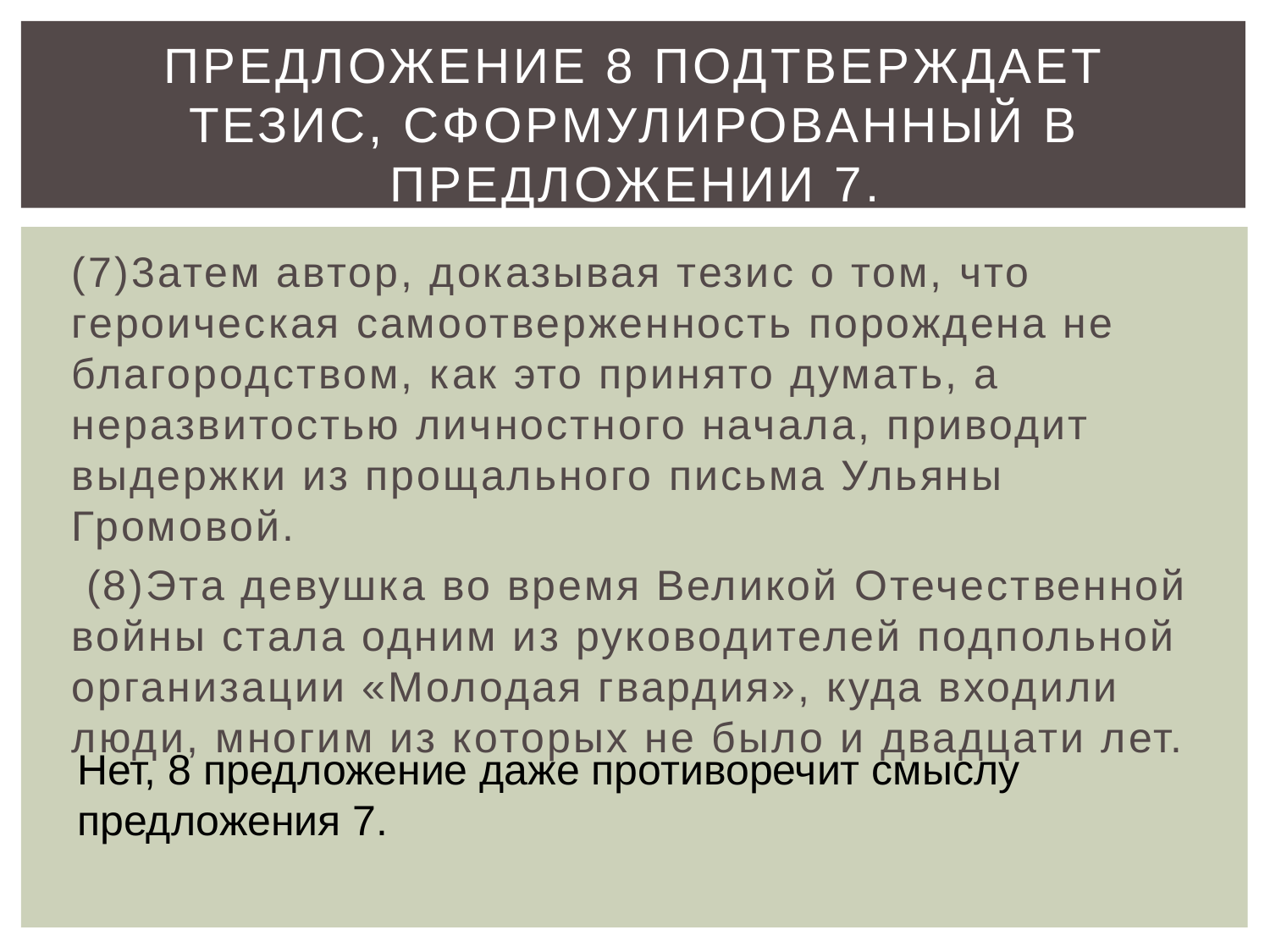

# Предложение 8 подтверждает тезис, сформулированный в предложении 7.
(7)3атем автор, доказывая тезис о том, что героическая самоотверженность порождена не благородством, как это принято думать, а неразвитостью личностного начала, приводит выдержки из прощального письма Ульяны Громовой.
 (8)Эта девушка во время Великой Отечественной войны стала одним из руководителей подпольной организации «Молодая гвардия», куда входили люди, многим из которых не было и двадцати лет.

Нет, 8 предложение даже противоречит смыслу предложения 7.